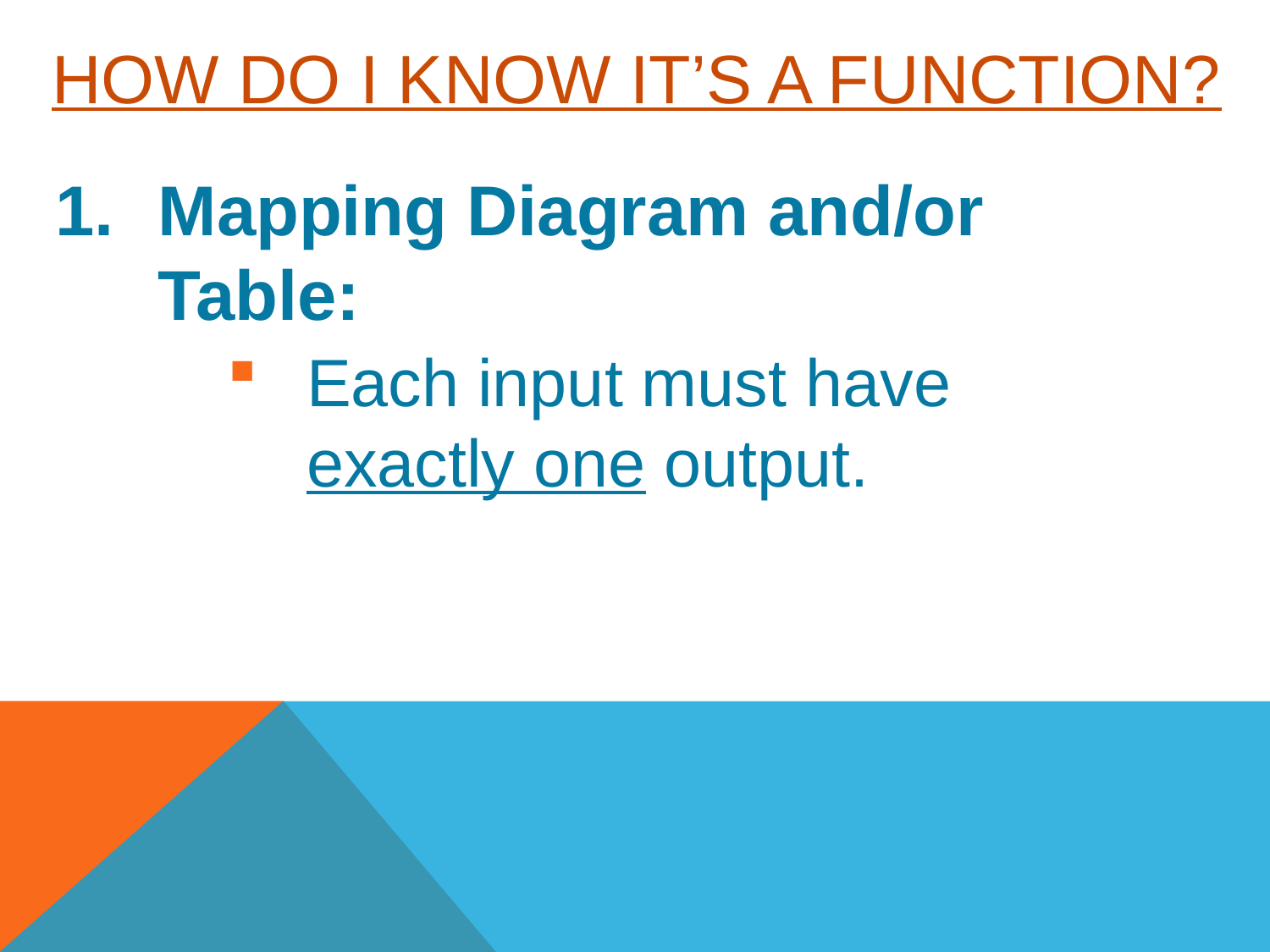

# How do I know it’s a function?
Mapping Diagram and/or Table:
Each input must have exactly one output.